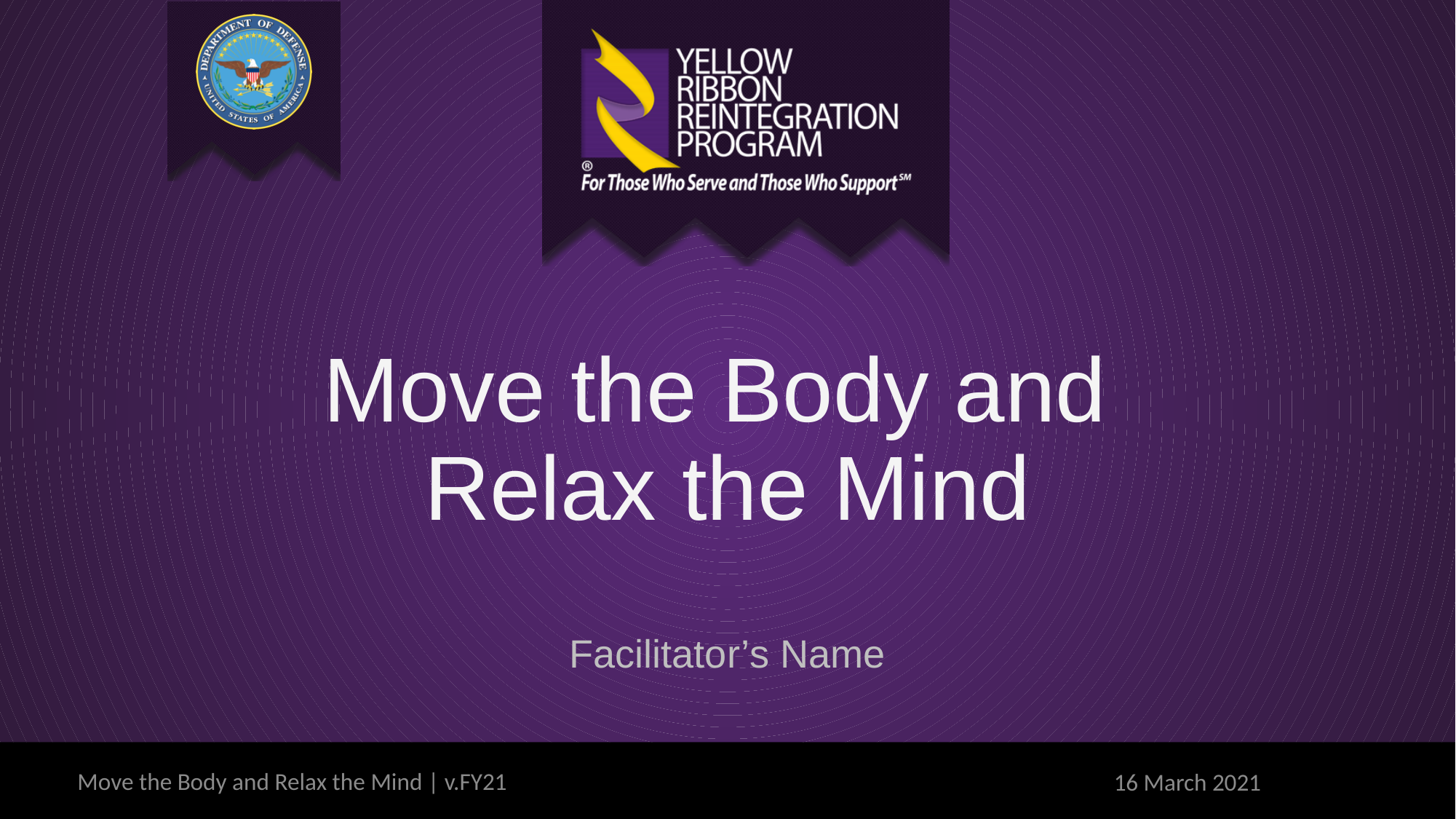

# Move the Body and Relax the Mind
Facilitator’s Name
Move the Body and Relax the Mind | v.FY21
16 March 2021
1